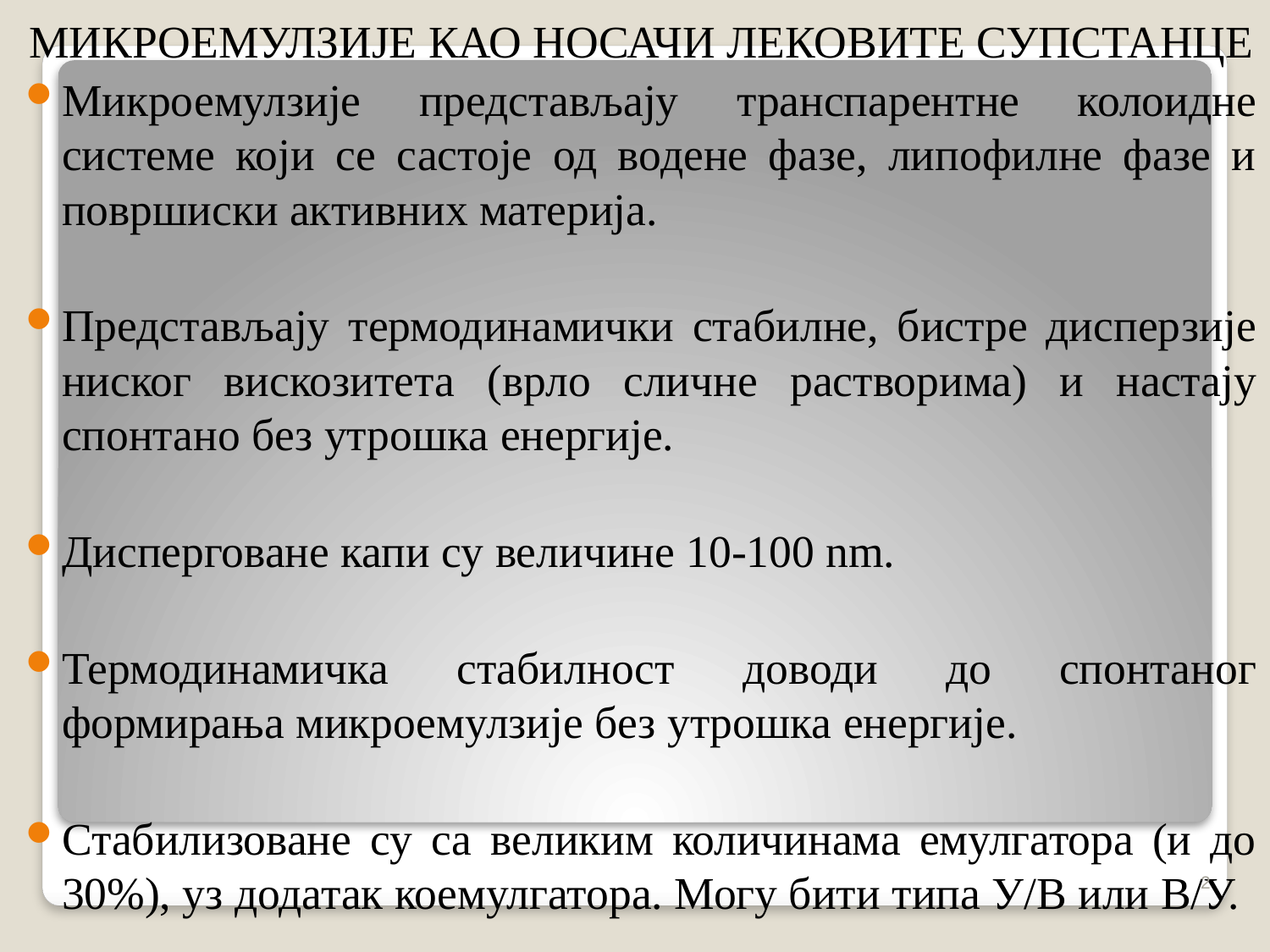

МИКРОЕМУЛЗИЈЕ КАО НОСАЧИ ЛЕКОВИТЕ СУПСТАНЦЕ
Микроемулзије представљају транспарентне колоидне системе који се састоје од водене фазе, липофилне фазе и површиски активних материја.

Представљају термодинамички стабилне, бистре дисперзије ниског вискозитета (врло сличне растворима) и настају спонтано без утрошка енергије.

Дисперговане капи су величине 10-100 nm.

Термодинамичка стабилност доводи до спонтаног формирања микроемулзије без утрошка енергије.

Стабилизоване су са великим количинама емулгатора (и до 30%), уз додатак коемулгатора. Могу бити типа У/В или В/У.

2